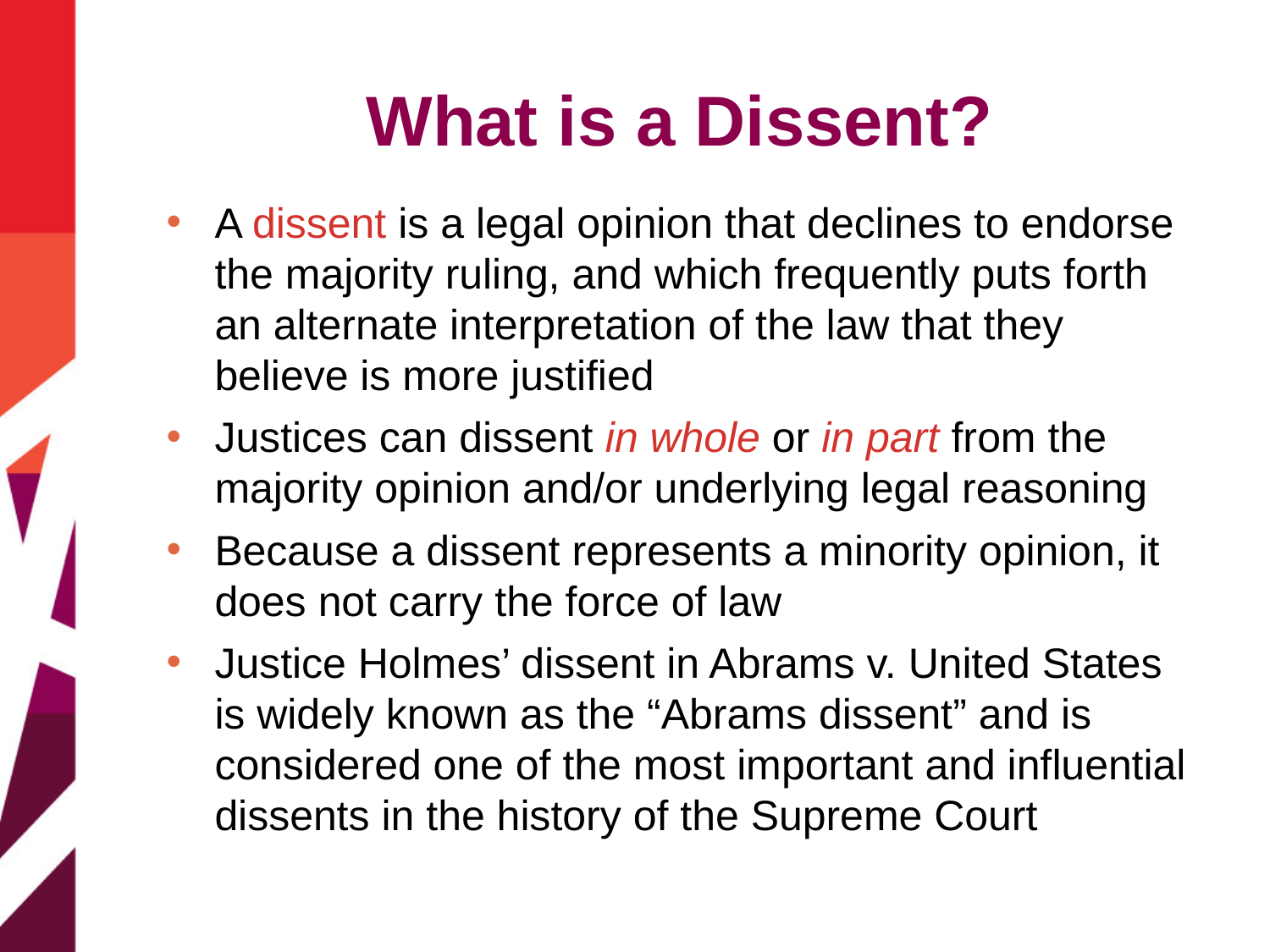

# What is a Dissent?
A dissent is a legal opinion that declines to endorse the majority ruling, and which frequently puts forth an alternate interpretation of the law that they believe is more justified
Justices can dissent in whole or in part from the majority opinion and/or underlying legal reasoning
Because a dissent represents a minority opinion, it does not carry the force of law
Justice Holmes’ dissent in Abrams v. United States is widely known as the “Abrams dissent” and is considered one of the most important and influential dissents in the history of the Supreme Court